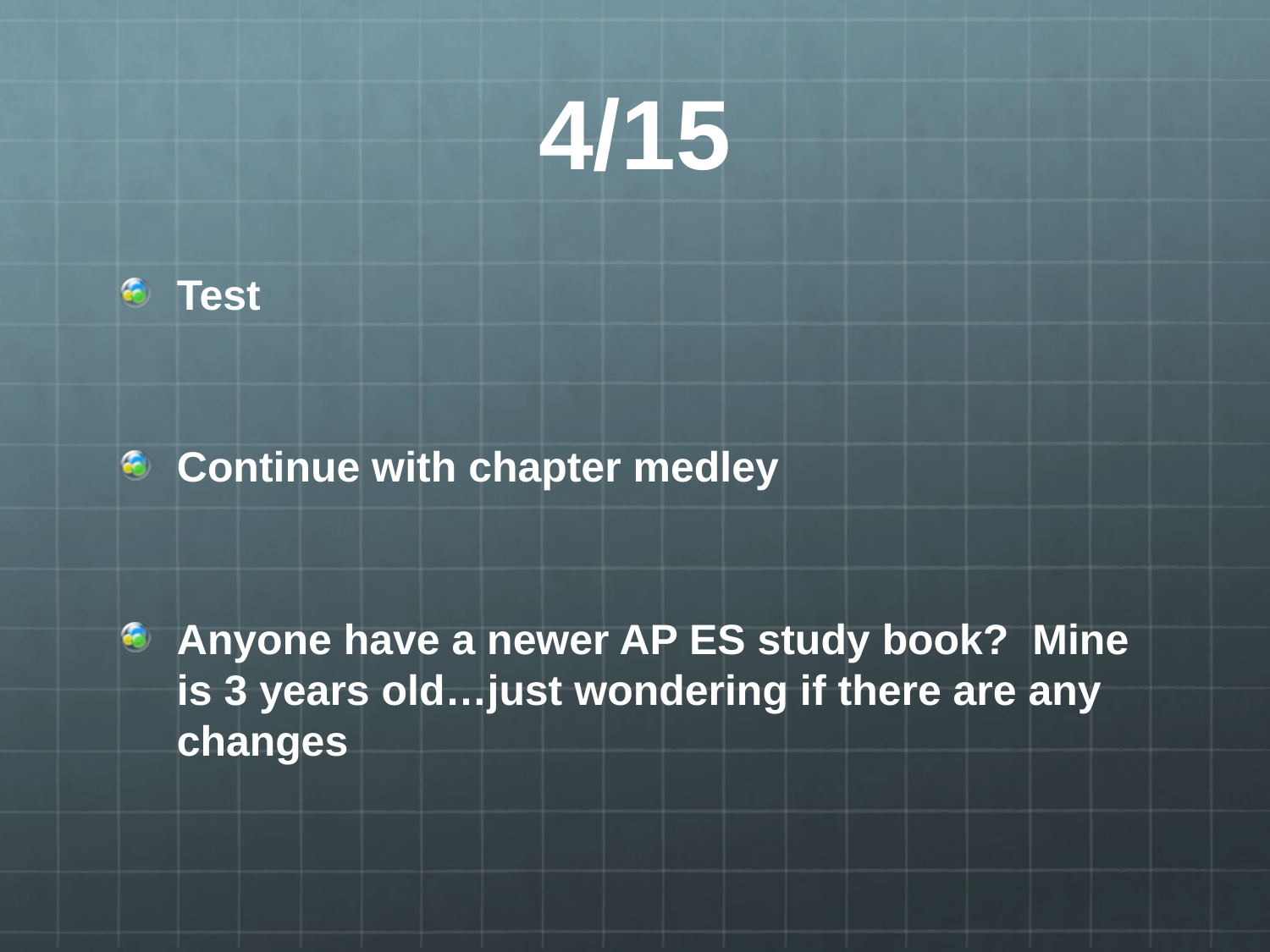

# 4/15
Test

Continue with chapter medley

Anyone have a newer AP ES study book?  Mine is 3 years old…just wondering if there are any changes